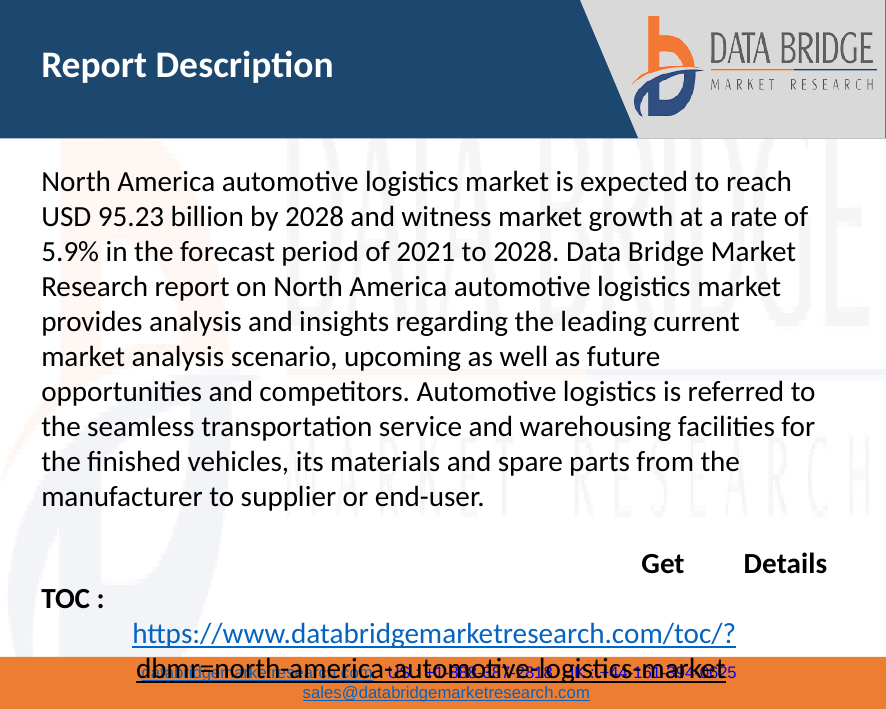

Report Description
North America automotive logistics market is expected to reach USD 95.23 billion by 2028 and witness market growth at a rate of 5.9% in the forecast period of 2021 to 2028. Data Bridge Market Research report on North America automotive logistics market provides analysis and insights regarding the leading current market analysis scenario, upcoming as well as future opportunities and competitors. Automotive logistics is referred to the seamless transportation service and warehousing facilities for the finished vehicles, its materials and spare parts from the manufacturer to supplier or end-user.
				Get Details TOC :
https://www.databridgemarketresearch.com/toc/?dbmr=north-america-automotive-logistics-market
3